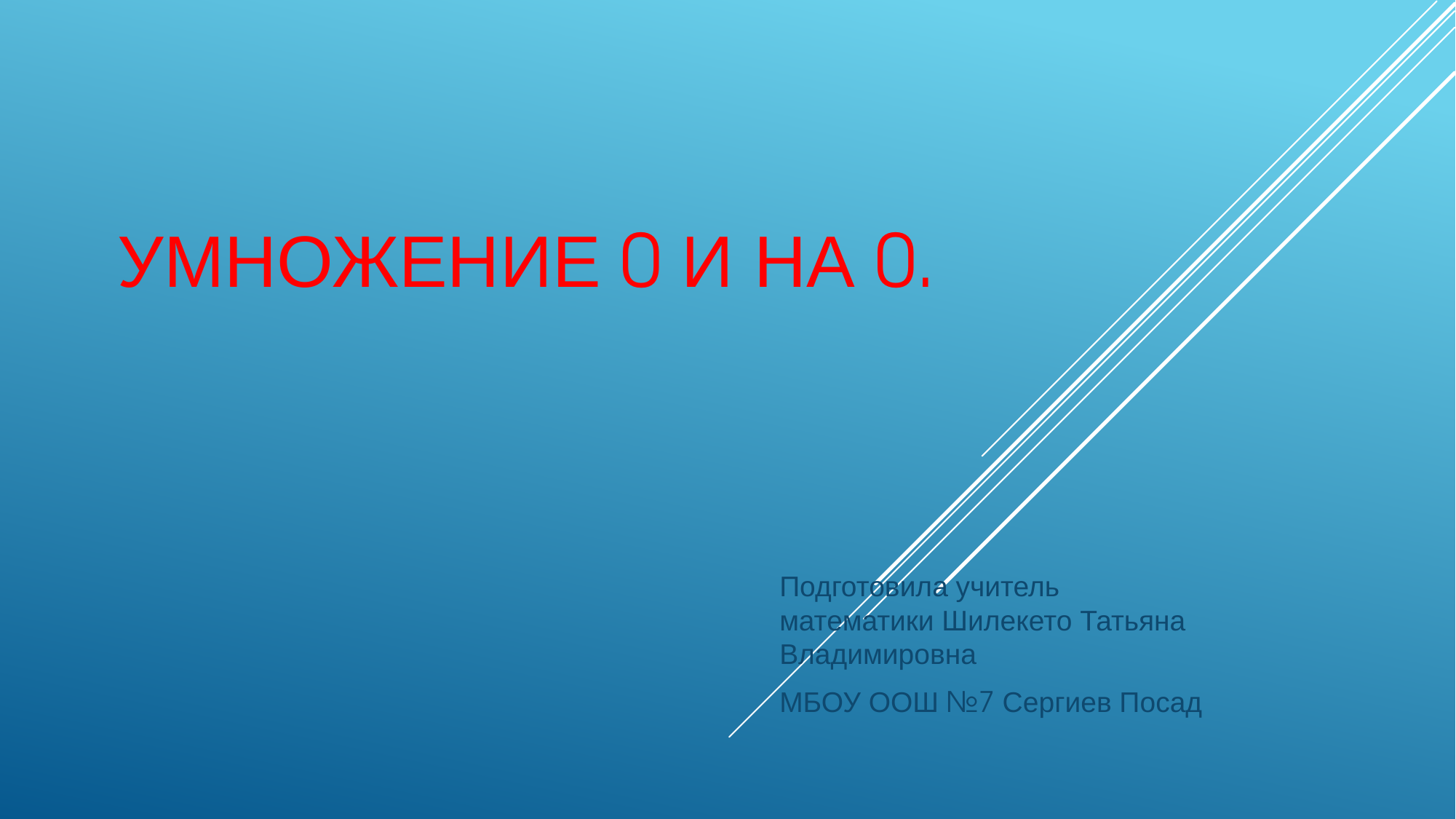

# Умножение 0 и на 0.
Подготовила учитель математики Шилекето Татьяна Владимировна
МБОУ ООШ №7 Сергиев Посад